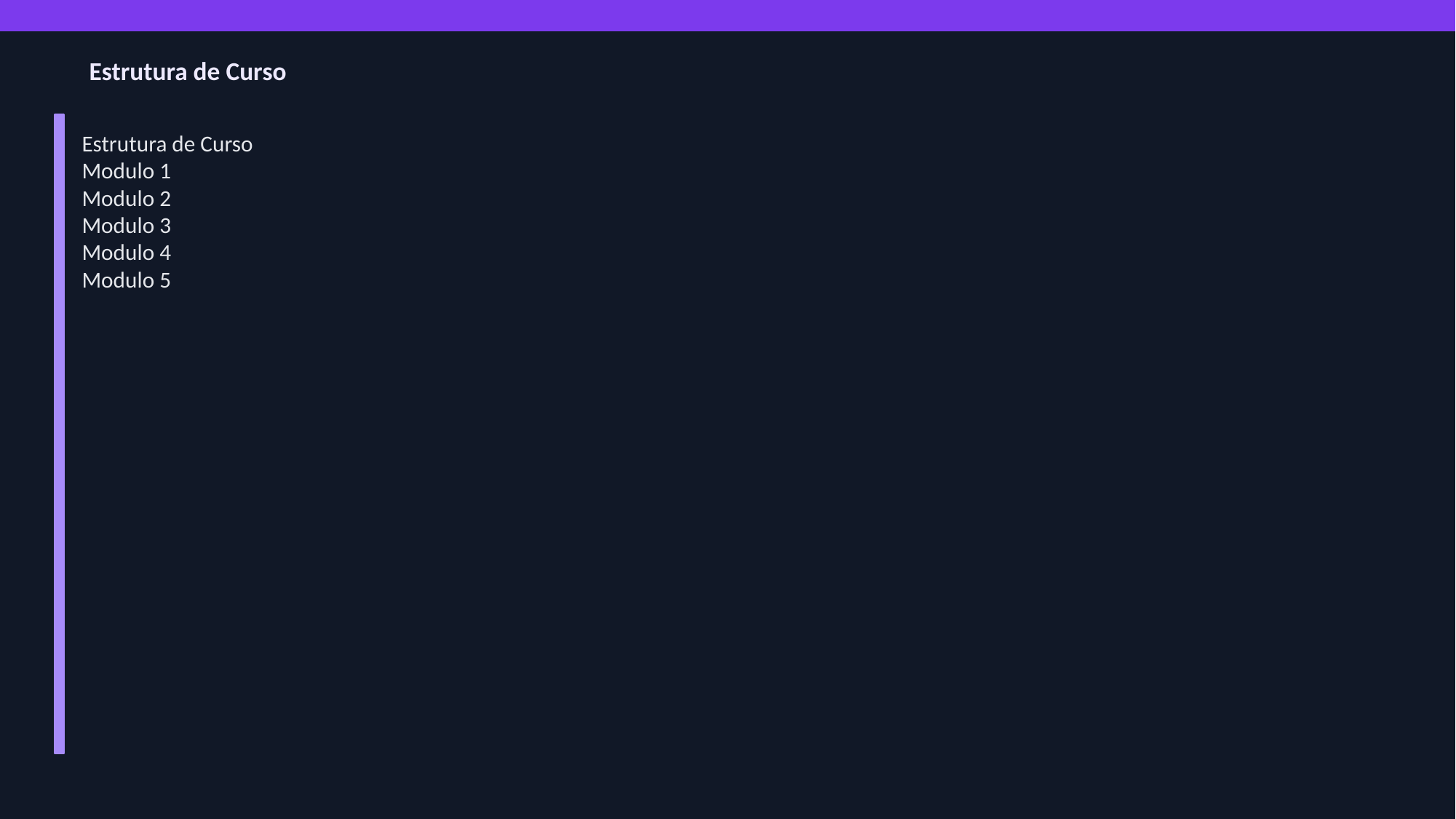

Estrutura de Curso

Estrutura de Curso
Modulo 1
Modulo 2
Modulo 3
Modulo 4
Modulo 5